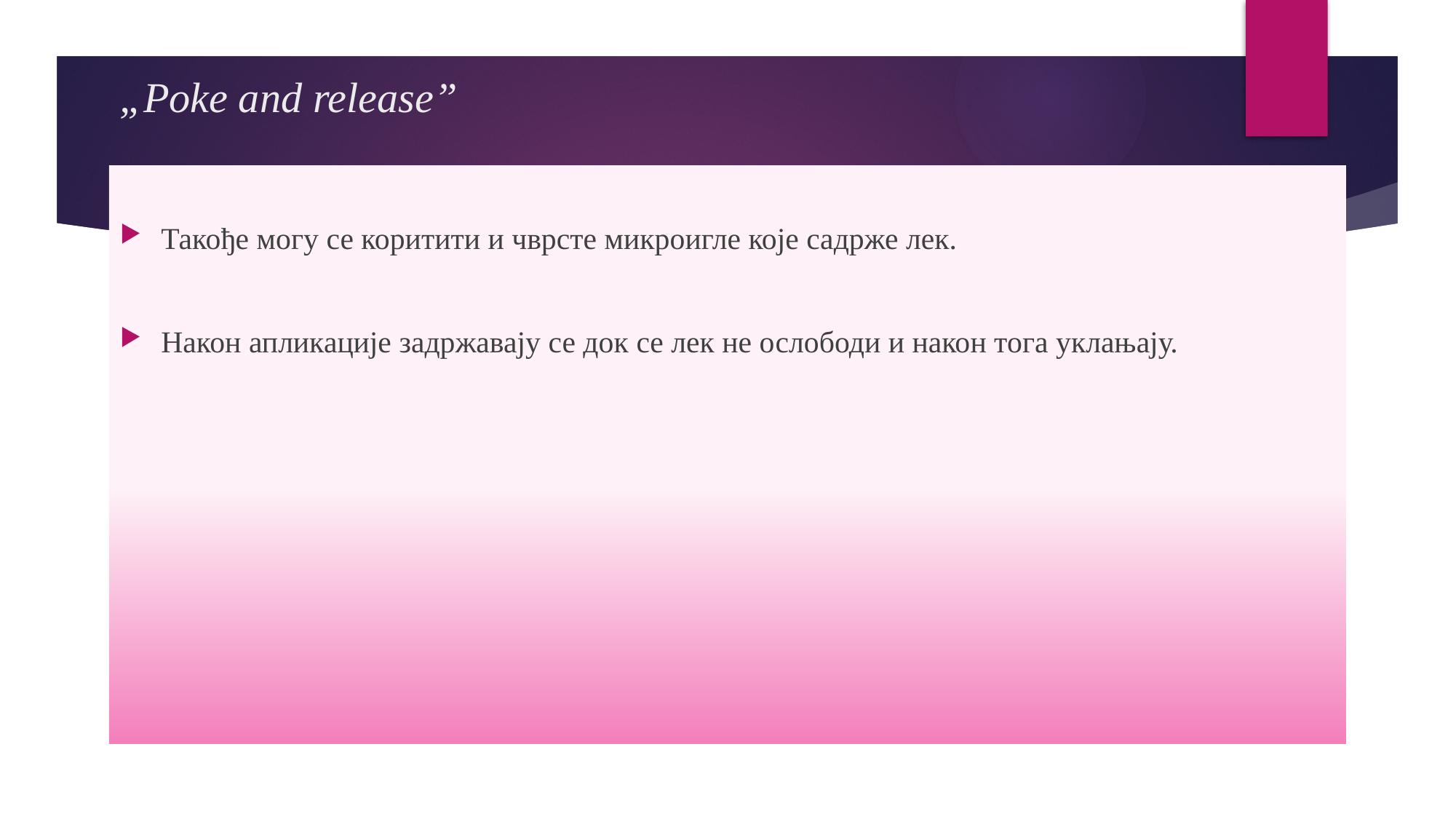

# „Poke and release”

Такође могу се коритити и чврсте микроигле које садрже лек.

Након апликације задржавају се док се лек не ослободи и након тога уклањају.